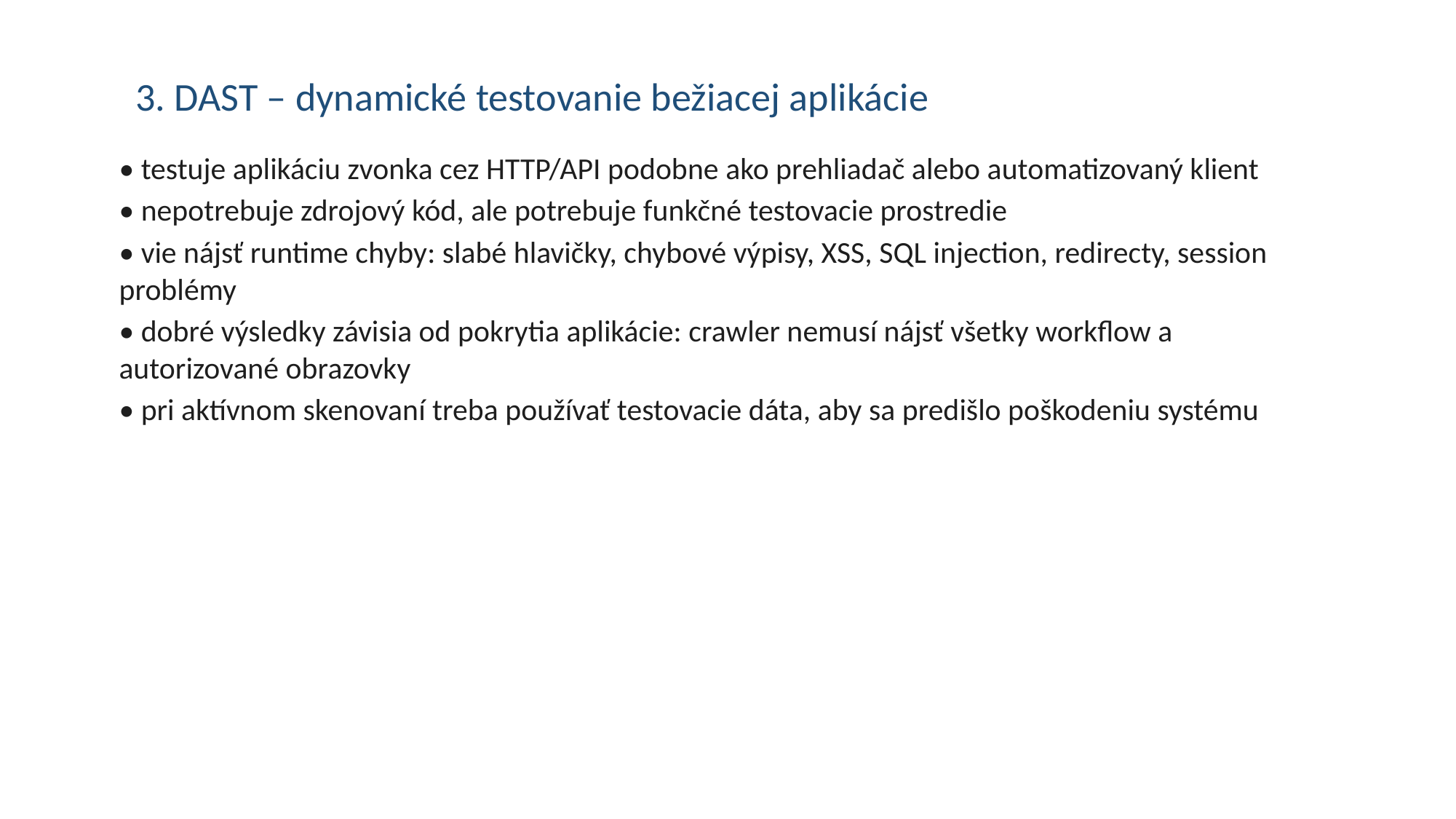

# 3. DAST – dynamické testovanie bežiacej aplikácie
• testuje aplikáciu zvonka cez HTTP/API podobne ako prehliadač alebo automatizovaný klient
• nepotrebuje zdrojový kód, ale potrebuje funkčné testovacie prostredie
• vie nájsť runtime chyby: slabé hlavičky, chybové výpisy, XSS, SQL injection, redirecty, session problémy
• dobré výsledky závisia od pokrytia aplikácie: crawler nemusí nájsť všetky workflow a autorizované obrazovky
• pri aktívnom skenovaní treba používať testovacie dáta, aby sa predišlo poškodeniu systému